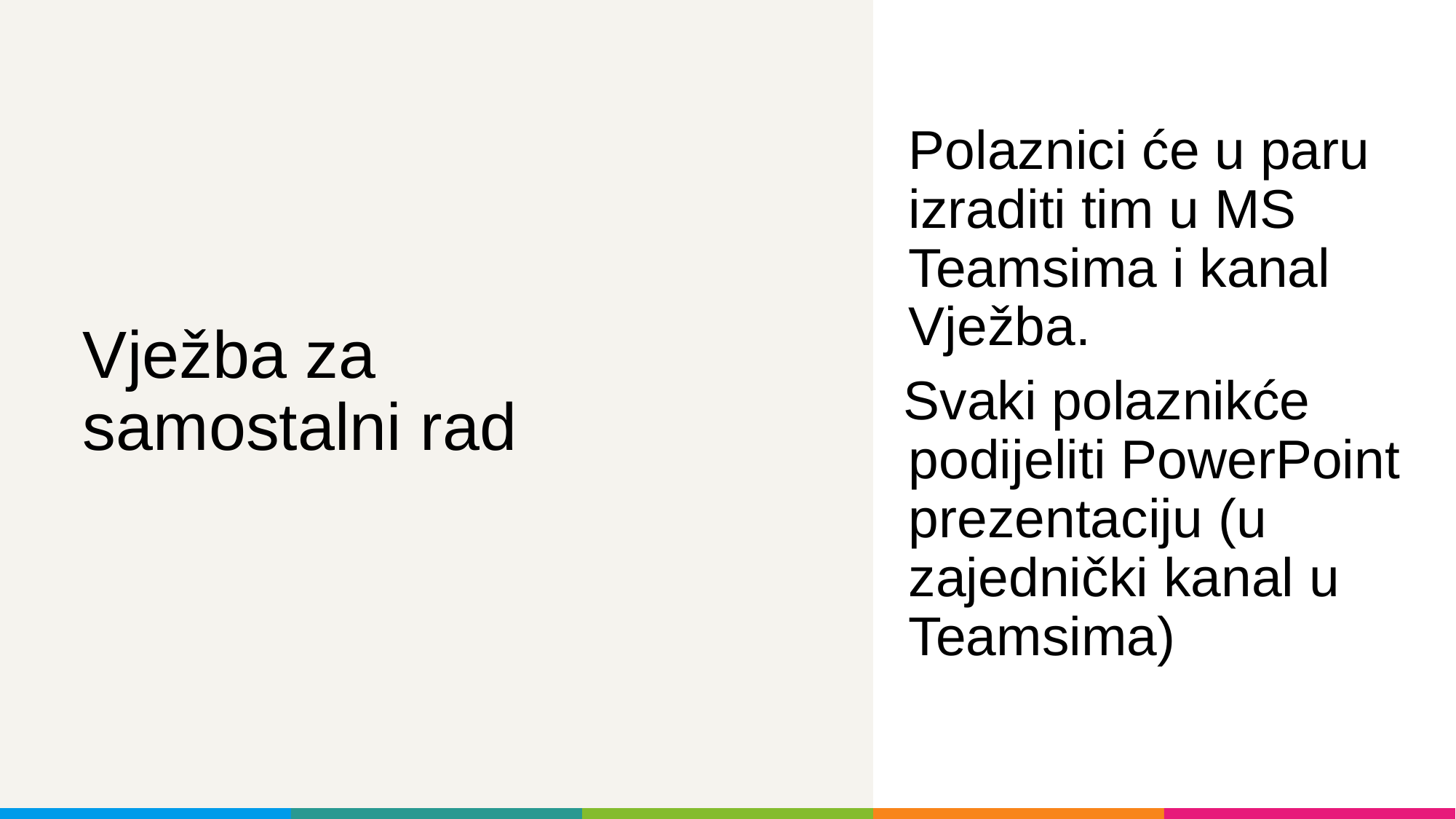

Polaznici će u paru izraditi tim u MS Teamsima i kanal Vježba.
Svaki polaznikće podijeliti PowerPoint prezentaciju (u zajednički kanal u Teamsima)
# Vježba za samostalni rad